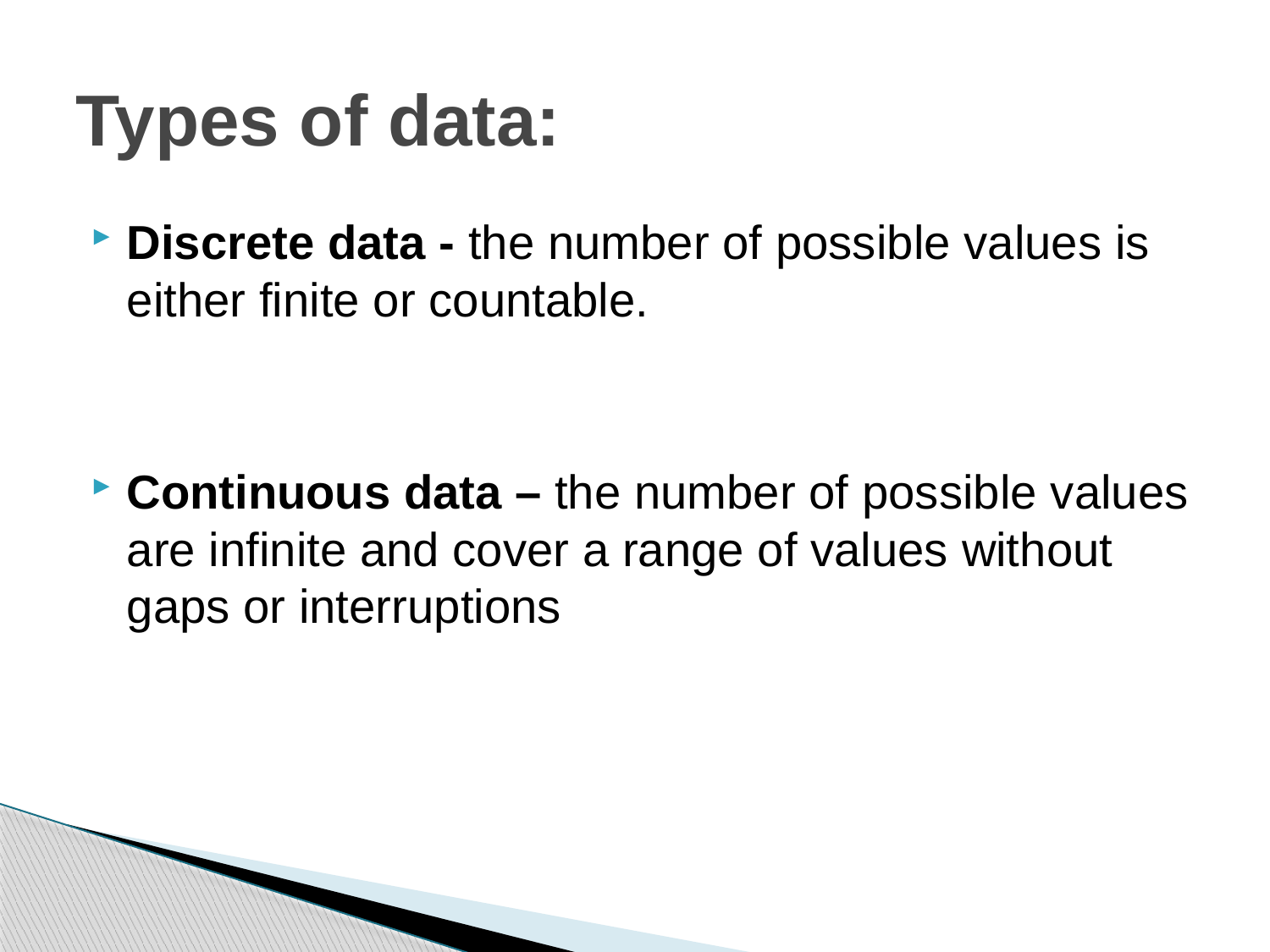

# Types of data:
Discrete data - the number of possible values is either finite or countable.

Continuous data – the number of possible values are infinite and cover a range of values without gaps or interruptions